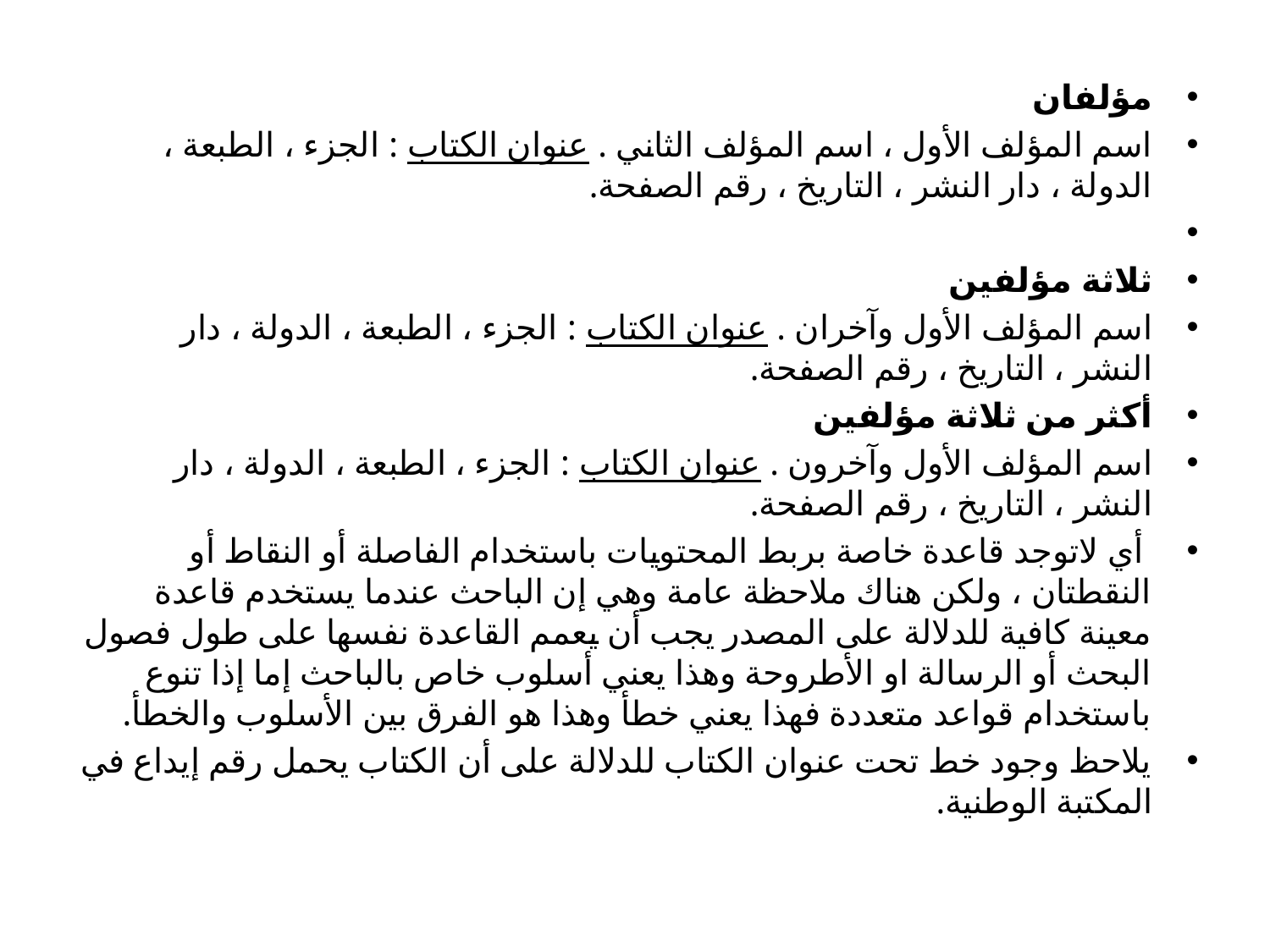

مؤلفان
اسم المؤلف الأول ، اسم المؤلف الثاني . عنوان الكتاب : الجزء ، الطبعة ، الدولة ، دار النشر ، التاريخ ، رقم الصفحة.

ثلاثة مؤلفين
اسم المؤلف الأول وآخران . عنوان الكتاب : الجزء ، الطبعة ، الدولة ، دار النشر ، التاريخ ، رقم الصفحة.
أكثر من ثلاثة مؤلفين
اسم المؤلف الأول وآخرون . عنوان الكتاب : الجزء ، الطبعة ، الدولة ، دار النشر ، التاريخ ، رقم الصفحة.
 	أي لاتوجد قاعدة خاصة بربط المحتويات باستخدام الفاصلة أو النقاط أو النقطتان ، ولكن هناك ملاحظة عامة وهي إن الباحث عندما يستخدم قاعدة معينة كافية للدلالة على المصدر يجب أن يعمم القاعدة نفسها على طول فصول البحث أو الرسالة او الأطروحة وهذا يعني أسلوب خاص بالباحث إما إذا تنوع باستخدام قواعد متعددة فهذا يعني خطأ وهذا هو الفرق بين الأسلوب والخطأ.
يلاحظ وجود خط تحت عنوان الكتاب للدلالة على أن الكتاب يحمل رقم إيداع في المكتبة الوطنية.